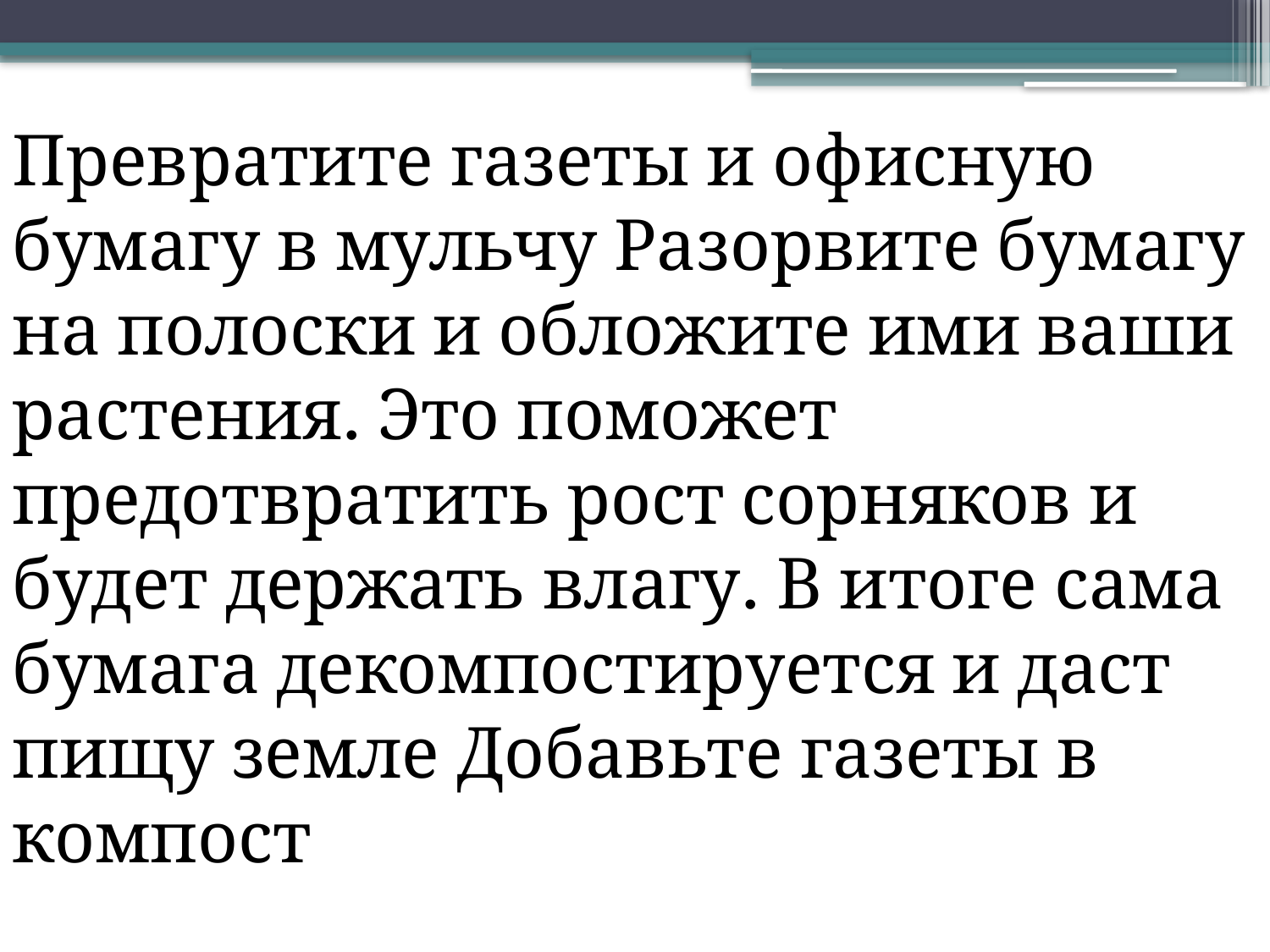

Превратите газеты и офисную бумагу в мульчу Разорвите бумагу на полоски и обложите ими ваши растения. Это поможет предотвратить рост сорняков и будет держать влагу. В итоге сама бумага декомпостируется и даст пищу земле Добавьте газеты в компост